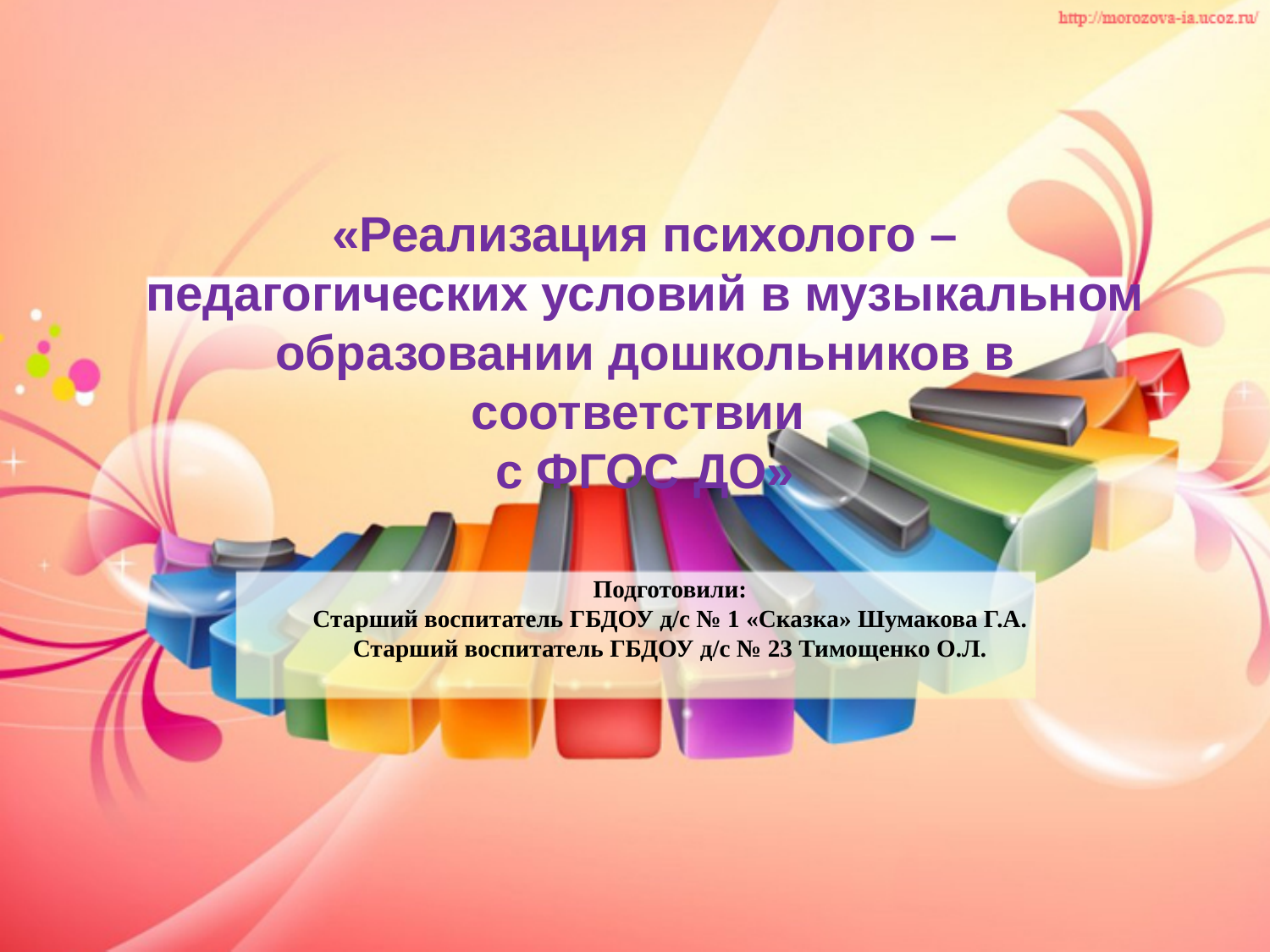

# «Реализация психолого – педагогических условий в музыкальном образовании дошкольников в соответствии с ФГОС ДО»
Подготовили:
Старший воспитатель ГБДОУ д/с № 1 «Сказка» Шумакова Г.А.
Старший воспитатель ГБДОУ д/с № 23 Тимощенко О.Л.